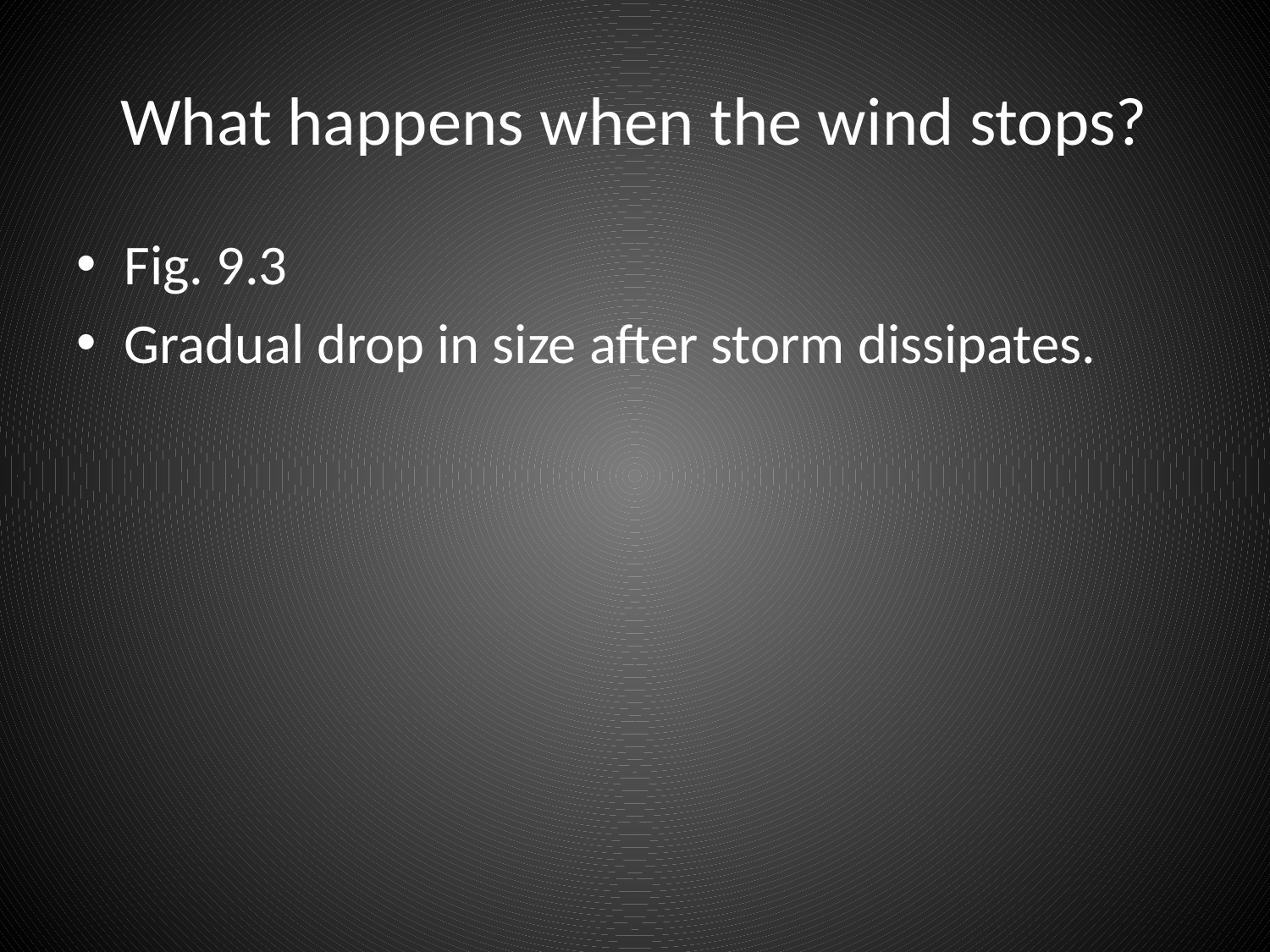

# What happens when the wind stops?
Fig. 9.3
Gradual drop in size after storm dissipates.